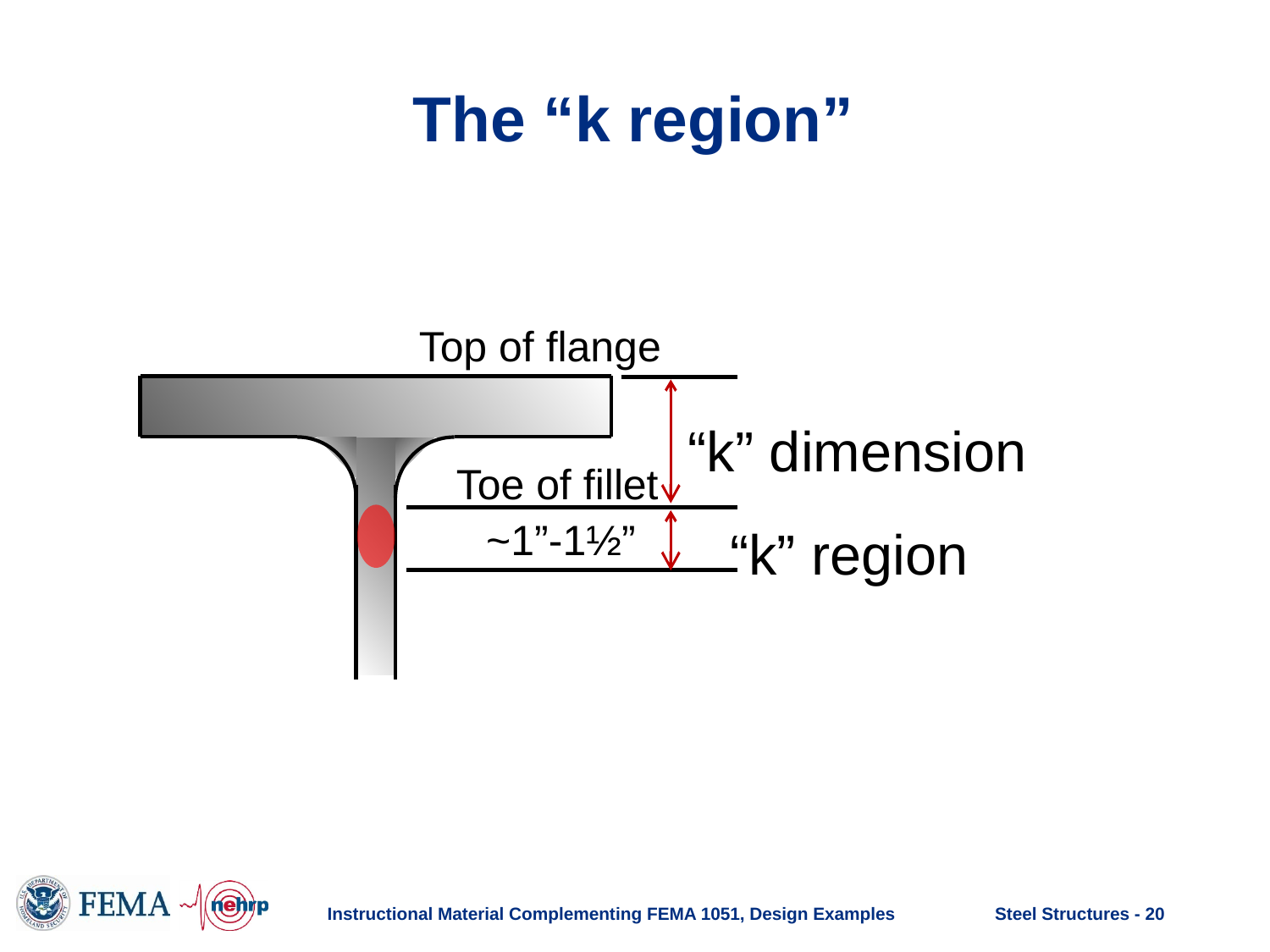

# The “k region”
Top of flange
“k” dimension
Toe of fillet

~1”-1½”
“k” region
Instructional Material Complementing FEMA 1051, Design Examples
Steel Structures - 20